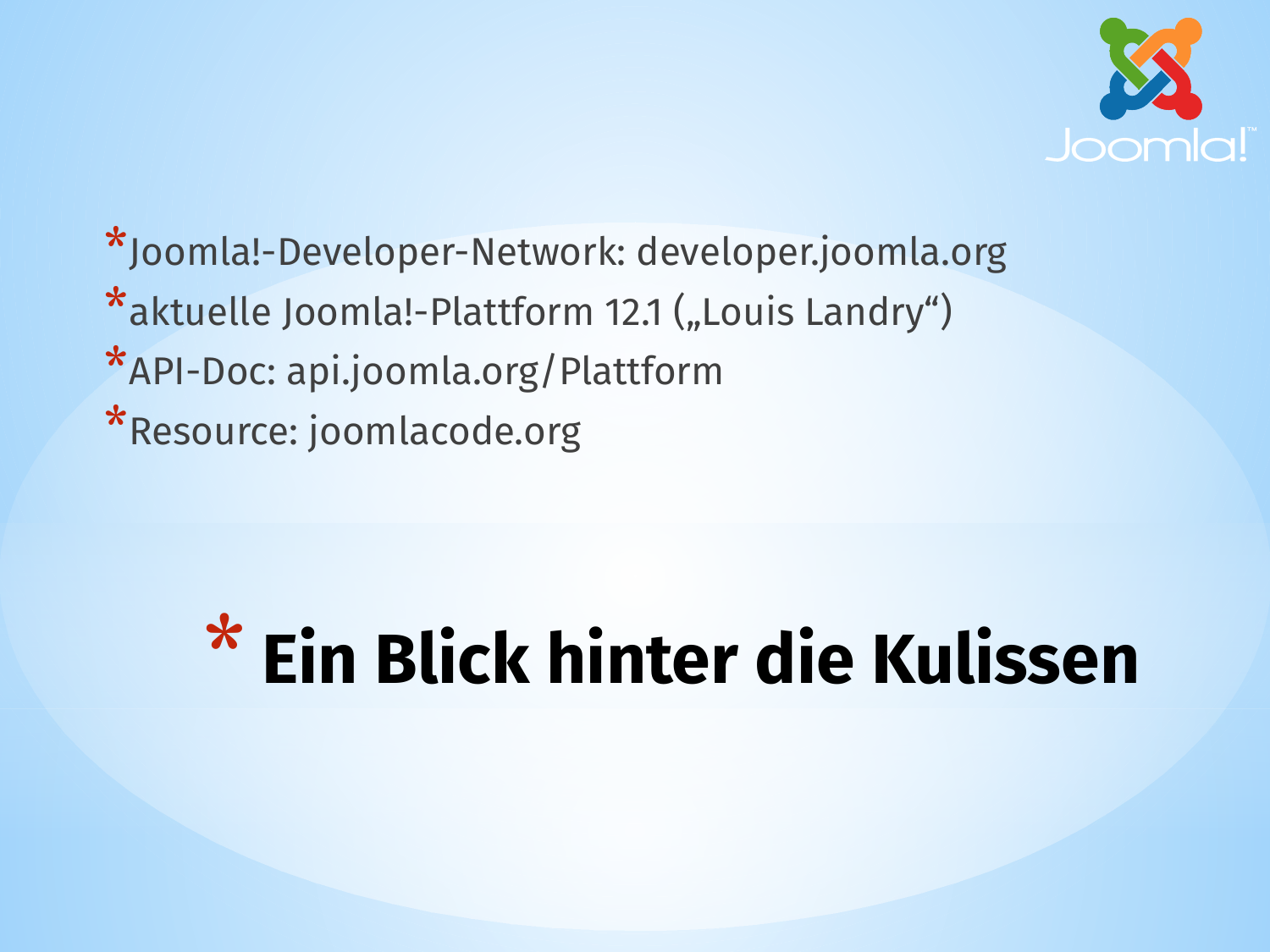

Joomla!-Developer-Network: developer.joomla.org
aktuelle Joomla!-Plattform 12.1 („Louis Landry“)
API-Doc: api.joomla.org/Plattform
Resource: joomlacode.org

# Ein Blick hinter die Kulissen